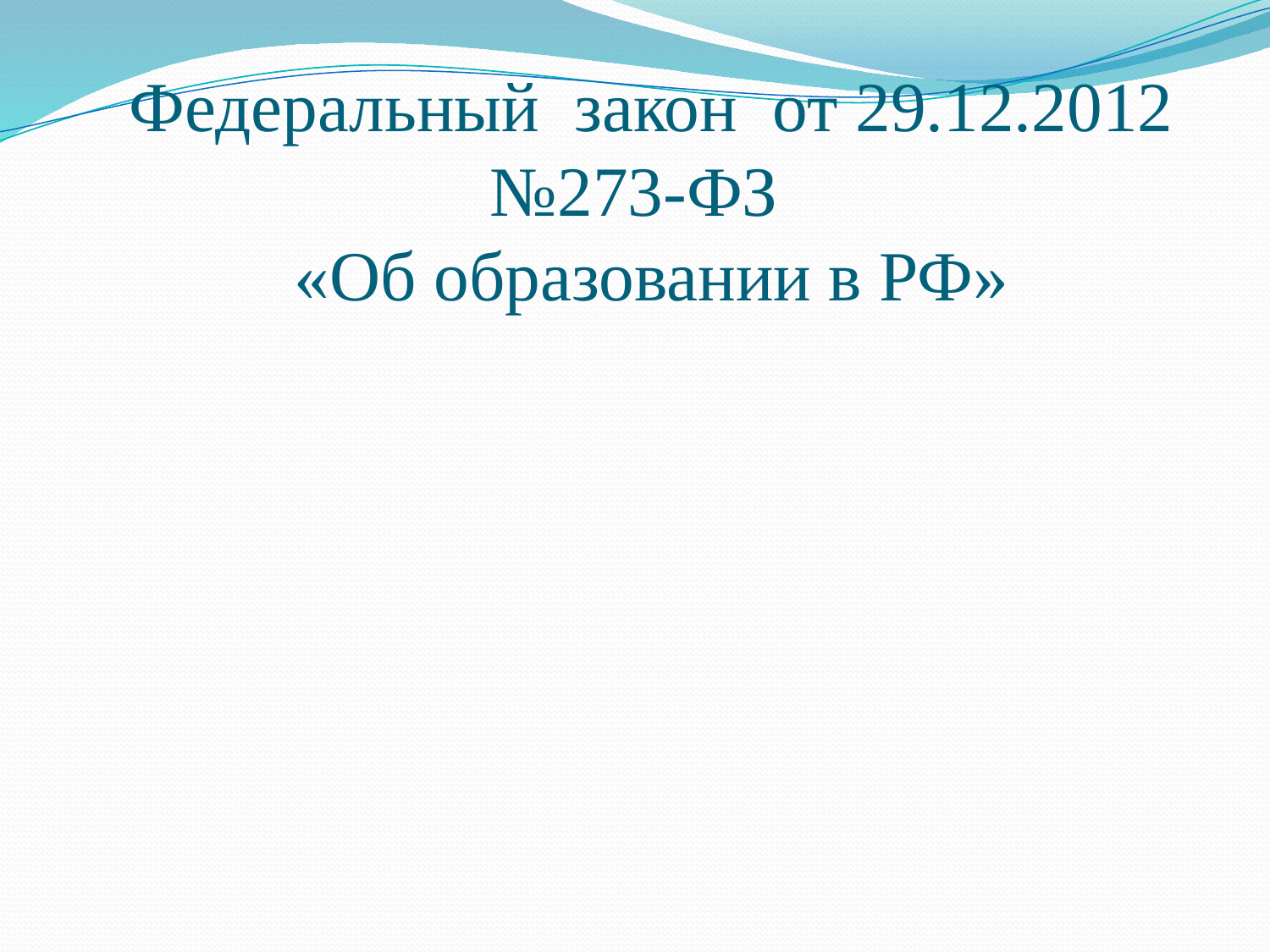

# Федеральный  закон  от 29.12.2012 №273-ФЗ «Об образовании в РФ»